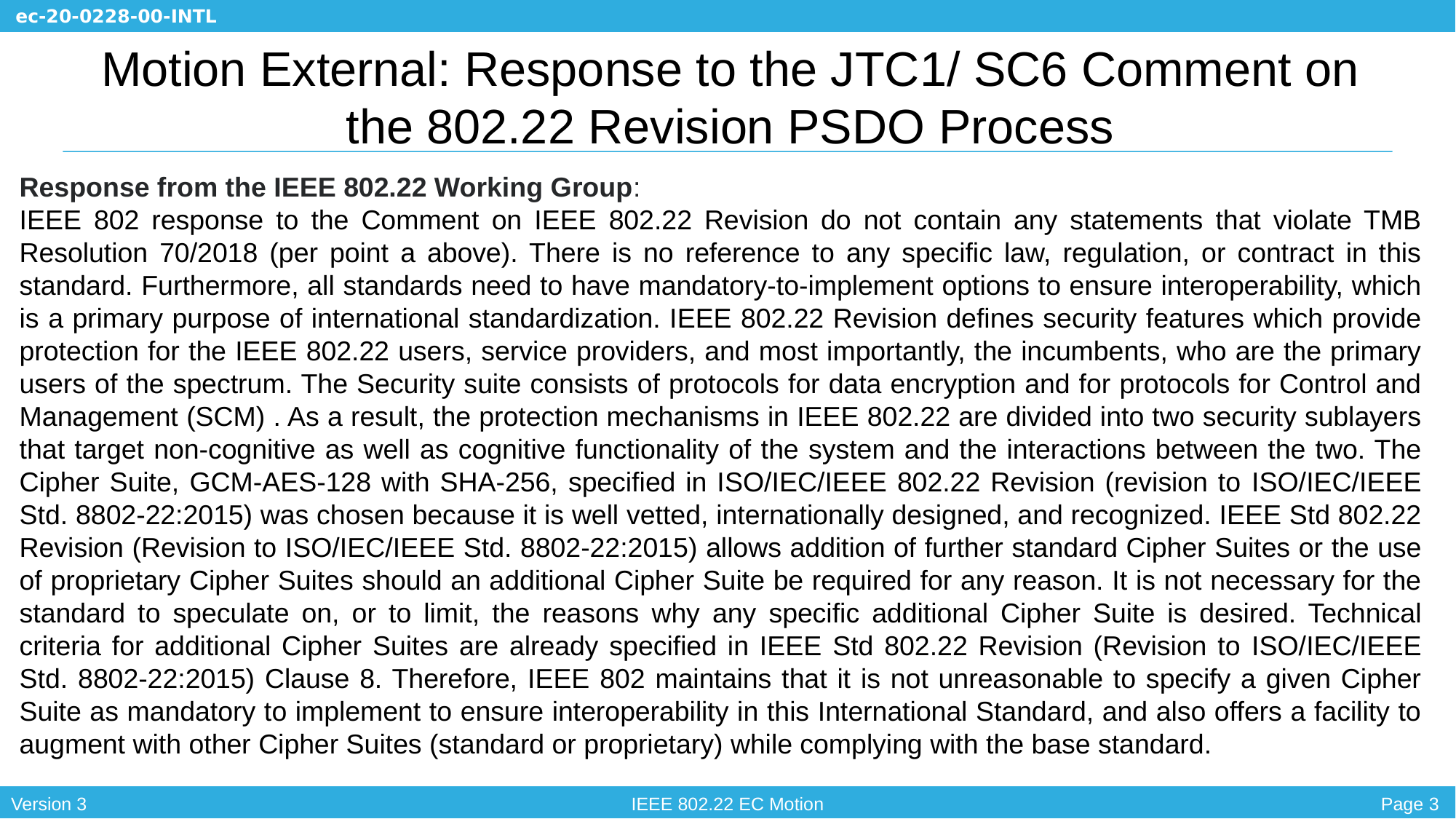

# Motion External: Response to the JTC1/ SC6 Comment on the 802.22 Revision PSDO Process
Response from the IEEE 802.22 Working Group:
IEEE 802 response to the Comment on IEEE 802.22 Revision do not contain any statements that violate TMB Resolution 70/2018 (per point a above). There is no reference to any specific law, regulation, or contract in this standard. Furthermore, all standards need to have mandatory-to-implement options to ensure interoperability, which is a primary purpose of international standardization. IEEE 802.22 Revision defines security features which provide protection for the IEEE 802.22 users, service providers, and most importantly, the incumbents, who are the primary users of the spectrum. The Security suite consists of protocols for data encryption and for protocols for Control and Management (SCM) . As a result, the protection mechanisms in IEEE 802.22 are divided into two security sublayers that target non-cognitive as well as cognitive functionality of the system and the interactions between the two. The Cipher Suite, GCM-AES-128 with SHA-256, specified in ISO/IEC/IEEE 802.22 Revision (revision to ISO/IEC/IEEE Std. 8802-22:2015) was chosen because it is well vetted, internationally designed, and recognized. IEEE Std 802.22 Revision (Revision to ISO/IEC/IEEE Std. 8802-22:2015) allows addition of further standard Cipher Suites or the use of proprietary Cipher Suites should an additional Cipher Suite be required for any reason. It is not necessary for the standard to speculate on, or to limit, the reasons why any specific additional Cipher Suite is desired. Technical criteria for additional Cipher Suites are already specified in IEEE Std 802.22 Revision (Revision to ISO/IEC/IEEE Std. 8802-22:2015) Clause 8. Therefore, IEEE 802 maintains that it is not unreasonable to specify a given Cipher Suite as mandatory to implement to ensure interoperability in this International Standard, and also offers a facility to augment with other Cipher Suites (standard or proprietary) while complying with the base standard.